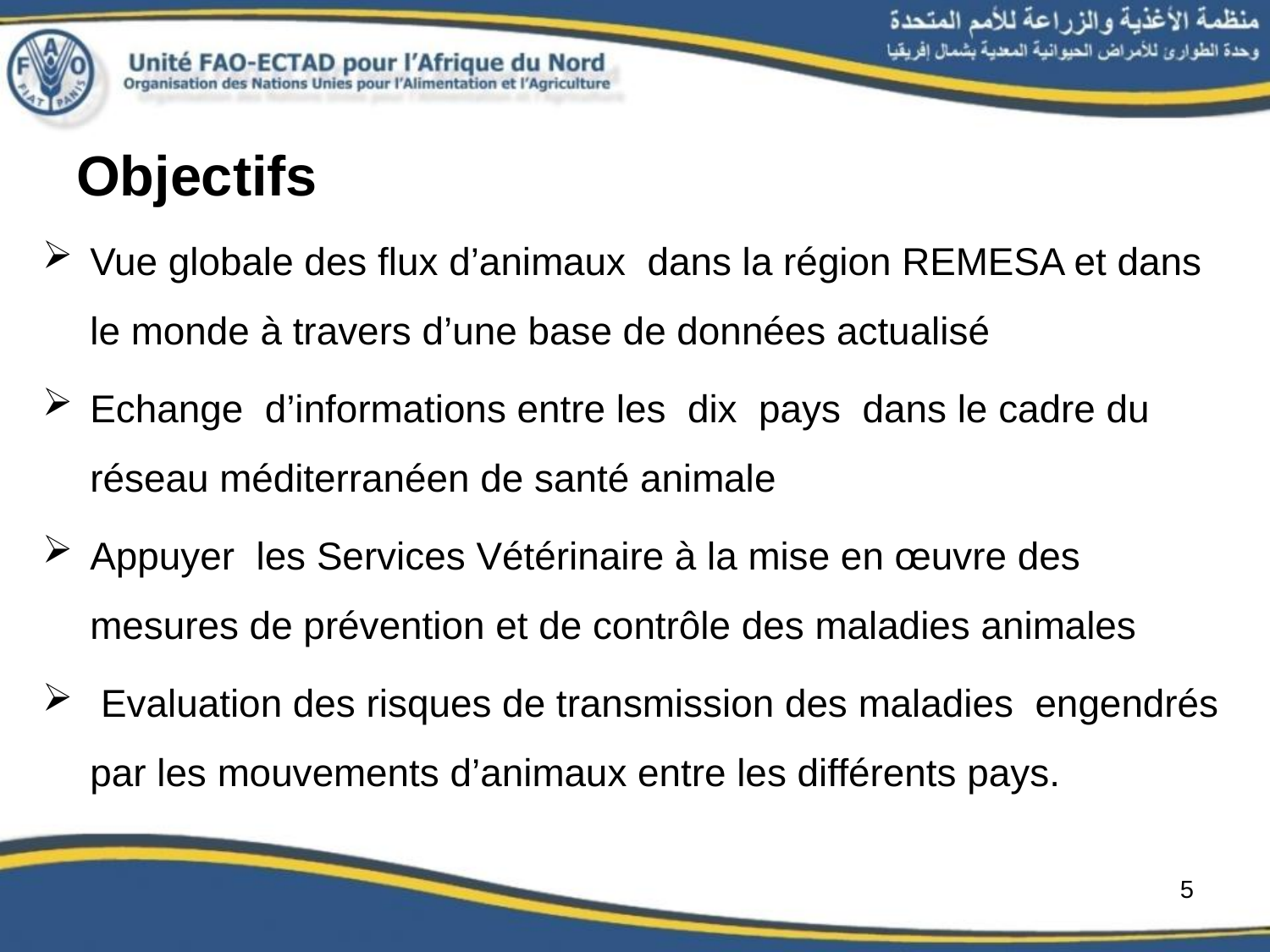

# Objectifs

Vue globale des flux d’animaux  dans la région REMESA et dans le monde à travers d’une base de données actualisé
Echange  d’informations entre les  dix  pays  dans le cadre du réseau méditerranéen de santé animale
Appuyer  les Services Vétérinaire à la mise en œuvre des mesures de prévention et de contrôle des maladies animales
 Evaluation des risques de transmission des maladies  engendrés par les mouvements d’animaux entre les différents pays.

5